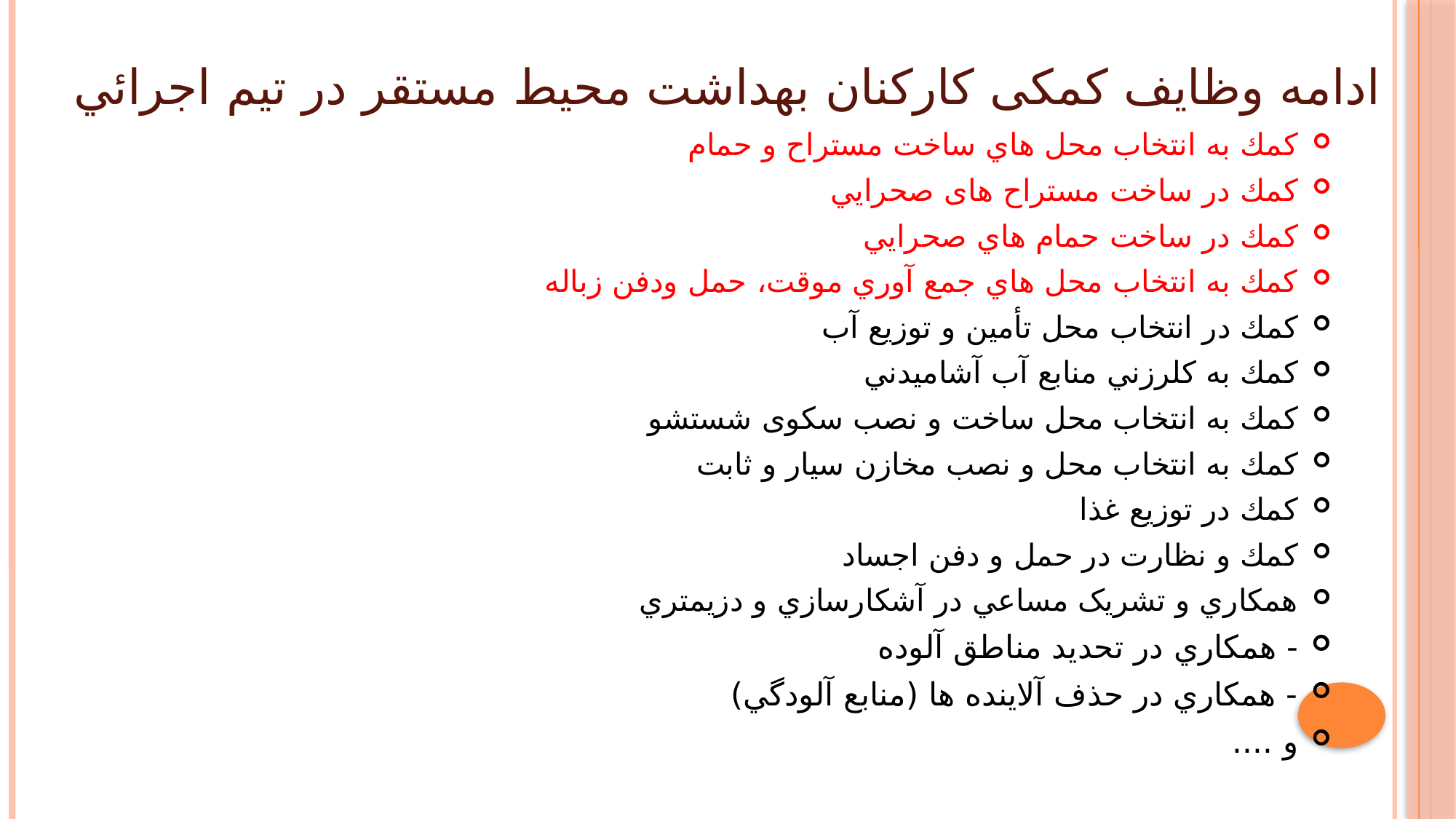

# ادامه وظايف کمکی كاركنان بهداشت محيط مستقر در تيم اجرائي
كمك به انتخاب محل هاي ساخت مستراح و حمام
كمك در ساخت مستراح های صحرايي
كمك در ساخت حمام هاي صحرايي
كمك به انتخاب محل هاي جمع آوري موقت، حمل ودفن زباله
كمك در انتخاب محل تأمين و توزیع آب
كمك به كلرزني منابع آب آشاميدني
كمك به انتخاب محل ساخت و نصب سکوی شستشو
كمك به انتخاب محل و نصب مخازن سيار و ثابت
كمك در توزيع غذا
كمك و نظارت در حمل و دفن اجساد
همكاري و تشریک مساعي در آشكارسازي و دزيمتري
- همكاري در تحديد مناطق آلوده
- همكاري در حذف آلاينده ها (منابع آلودگي)
و ....